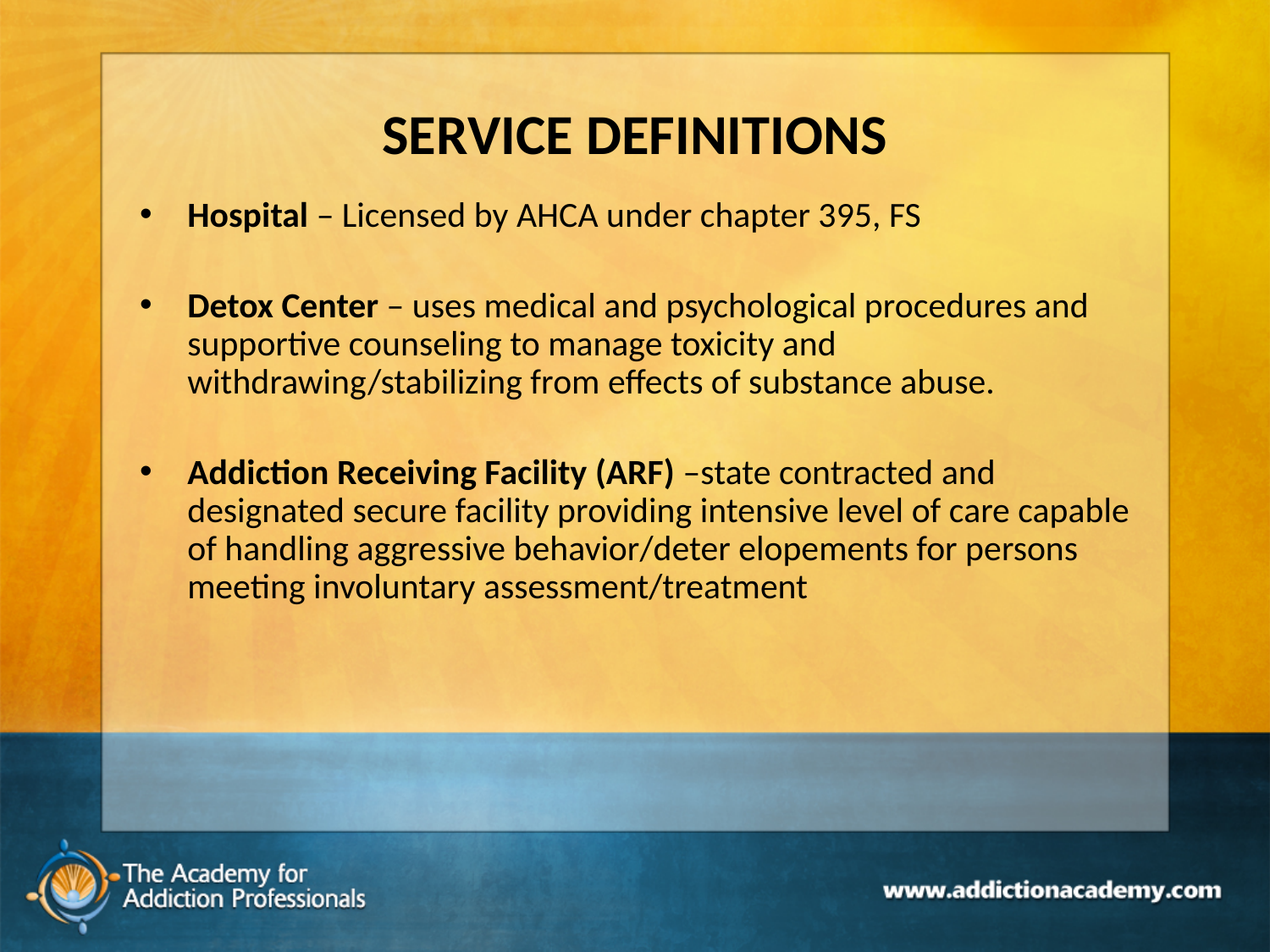

# SERVICE DEFINITIONS
Hospital – Licensed by AHCA under chapter 395, FS

Detox Center – uses medical and psychological procedures and supportive counseling to manage toxicity and withdrawing/stabilizing from effects of substance abuse.

Addiction Receiving Facility (ARF) –state contracted and designated secure facility providing intensive level of care capable of handling aggressive behavior/deter elopements for persons meeting involuntary assessment/treatment
116